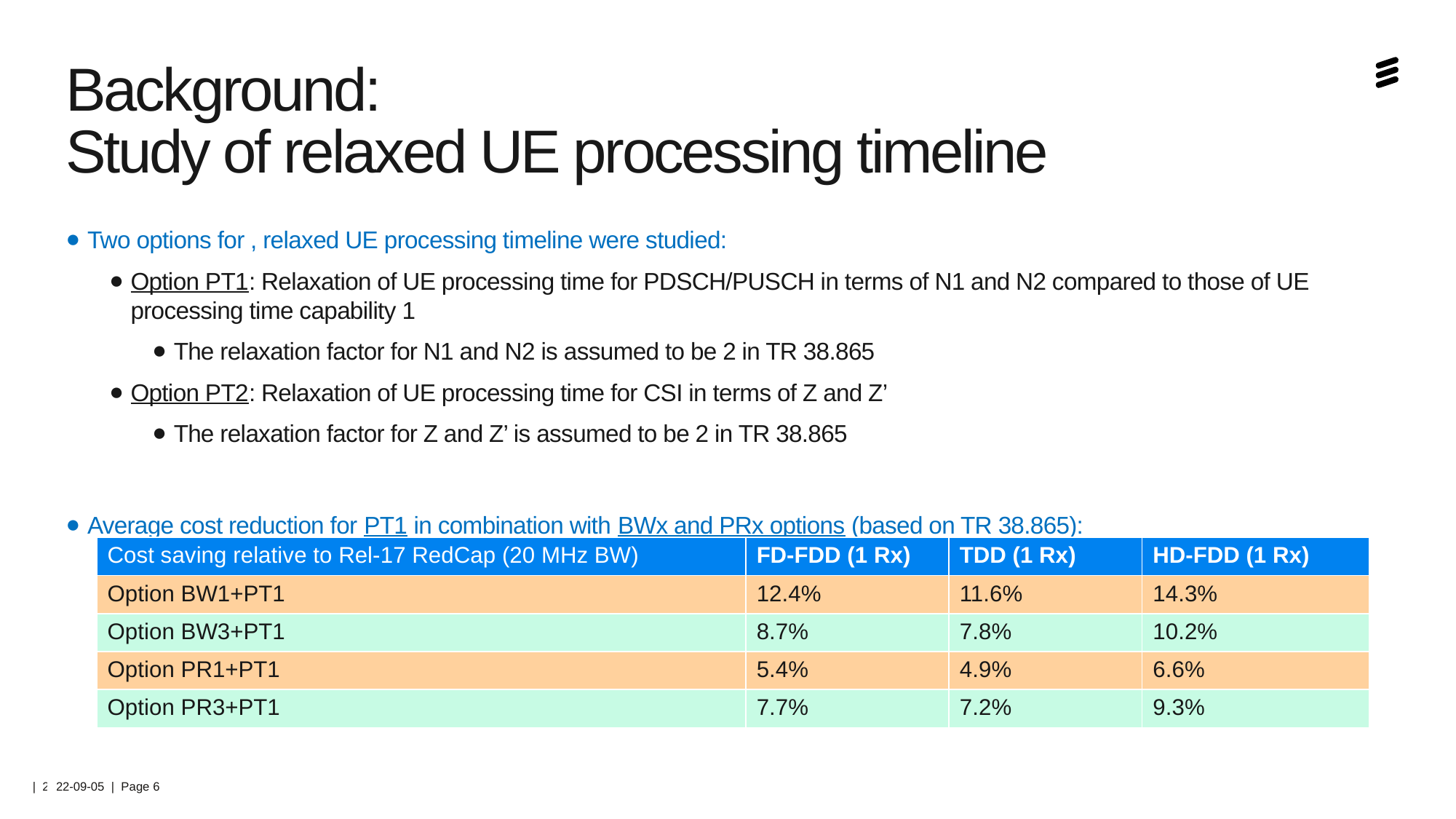

# Background: Study of relaxed UE processing timeline
Two options for , relaxed UE processing timeline were studied:
Option PT1: Relaxation of UE processing time for PDSCH/PUSCH in terms of N1 and N2 compared to those of UE processing time capability 1
The relaxation factor for N1 and N2 is assumed to be 2 in TR 38.865
Option PT2: Relaxation of UE processing time for CSI in terms of Z and Z’
The relaxation factor for Z and Z’ is assumed to be 2 in TR 38.865

Average cost reduction for PT1 in combination with BWx and PRx options (based on TR 38.865):
| Cost saving relative to Rel-17 RedCap (20 MHz BW) | FD-FDD (1 Rx) | TDD (1 Rx) | HD-FDD (1 Rx) |
| --- | --- | --- | --- |
| Option BW1+PT1 | 12.4% | 11.6% | 14.3% |
| Option BW3+PT1 | 8.7% | 7.8% | 10.2% |
| Option PR1+PT1 | 5.4% | 4.9% | 6.6% |
| Option PR3+PT1 | 7.7% | 7.2% | 9.3% |